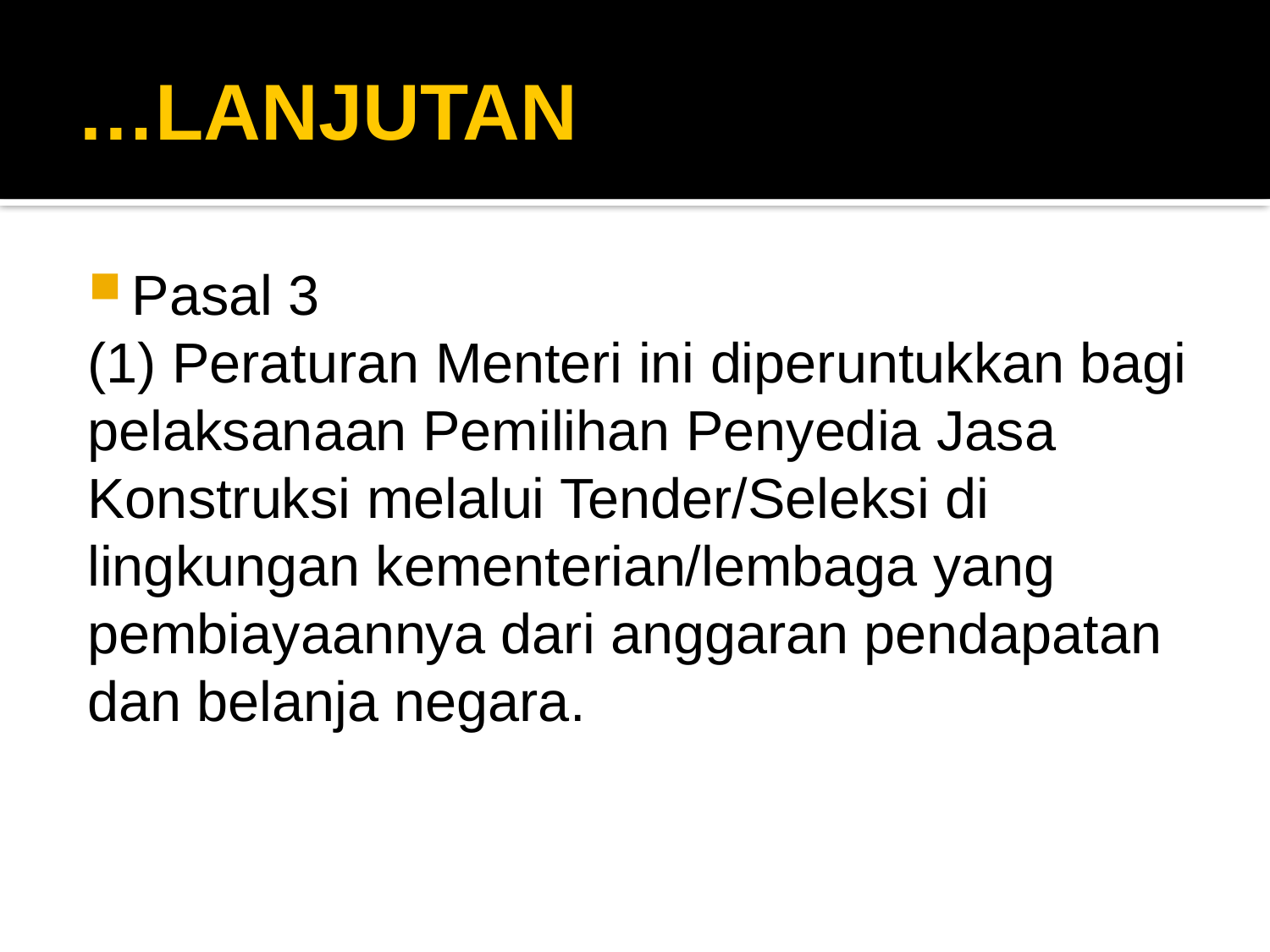

# …LANJUTAN
Pasal 3
(1) Peraturan Menteri ini diperuntukkan bagi pelaksanaan Pemilihan Penyedia Jasa Konstruksi melalui Tender/Seleksi di lingkungan kementerian/lembaga yang pembiayaannya dari anggaran pendapatan dan belanja negara.